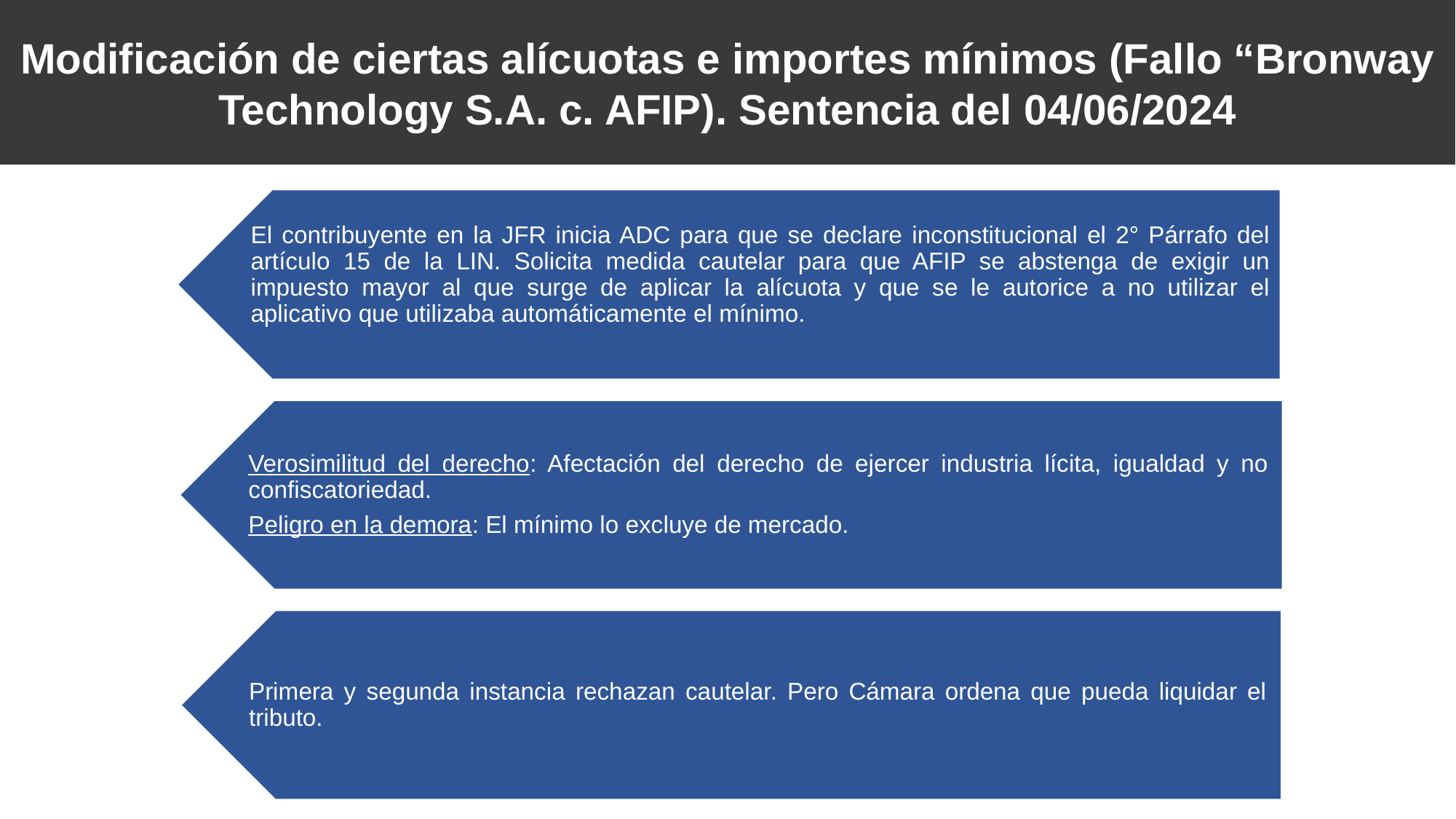

Modificación de ciertas alícuotas e importes mínimos (Fallo “Bronway Technology S.A. c. AFIP). Sentencia del 04/06/2024
El contribuyente en la JFR inicia ADC para que se declare inconstitucional el 2° Párrafo del artículo 15 de la LIN. Solicita medida cautelar para que AFIP se abstenga de exigir un impuesto mayor al que surge de aplicar la alícuota y que se le autorice a no utilizar el aplicativo que utilizaba automáticamente el mínimo.

Verosimilitud del derecho: Afectación del derecho de ejercer industria lícita, igualdad y no confiscatoriedad.
Peligro en la demora: El mínimo lo excluye de mercado.

Primera y segunda instancia rechazan cautelar. Pero Cámara ordena que pueda liquidar el tributo.